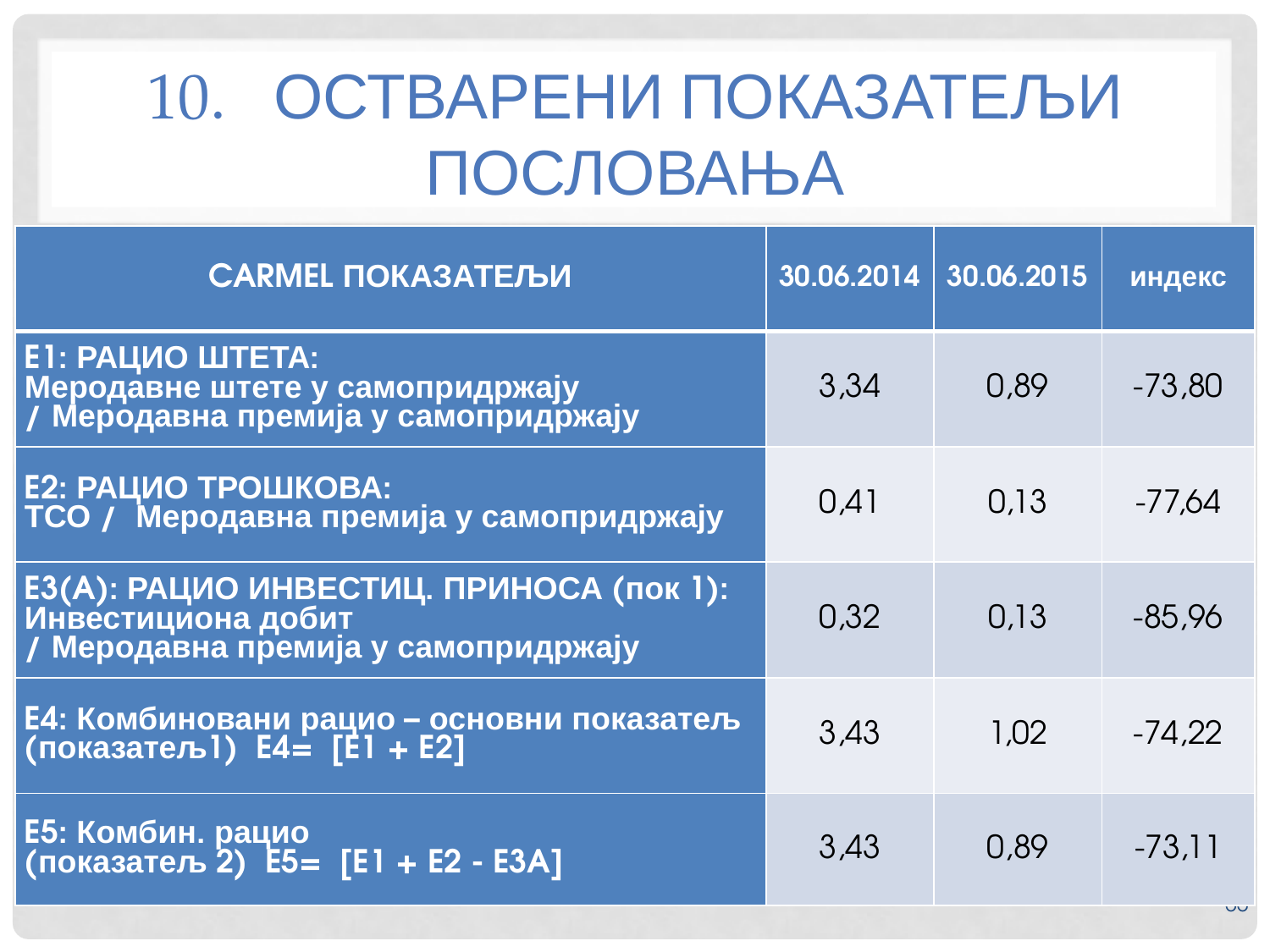

# 10.	ОСТВАРЕНИ ПОКАЗАТЕЉИ ПОСЛОВАЊА
| CARMEL ПОКАЗАТЕЉИ | 30.06.2014 | 30.06.2015 | индекс |
| --- | --- | --- | --- |
| E1: РАЦИО ШТЕТА: Меродавне штете у самопридржају / Меродавна премија у самопридржају | 3,34 | 0,89 | -73,80 |
| E2: РАЦИО ТРОШКОВА: ТСО / Меродавна премија у самопридржају | 0,41 | 0,13 | -77,64 |
| E3(A): РАЦИО ИНВЕСТИЦ. ПРИНОСА (пок 1): Инвестициона добит / Меродавна премија у самопридржају | 0,32 | 0,13 | -85,96 |
| E4: Комбиновани рацио – основни показатељ (показатељ1) E4= [E1 + E2] | 3,43 | 1,02 | -74,22 |
| E5: Комбин. рацио (показатељ 2) E5= [E1 + E2 - E3A] | 3,43 | 0,89 | -73,11 |
55